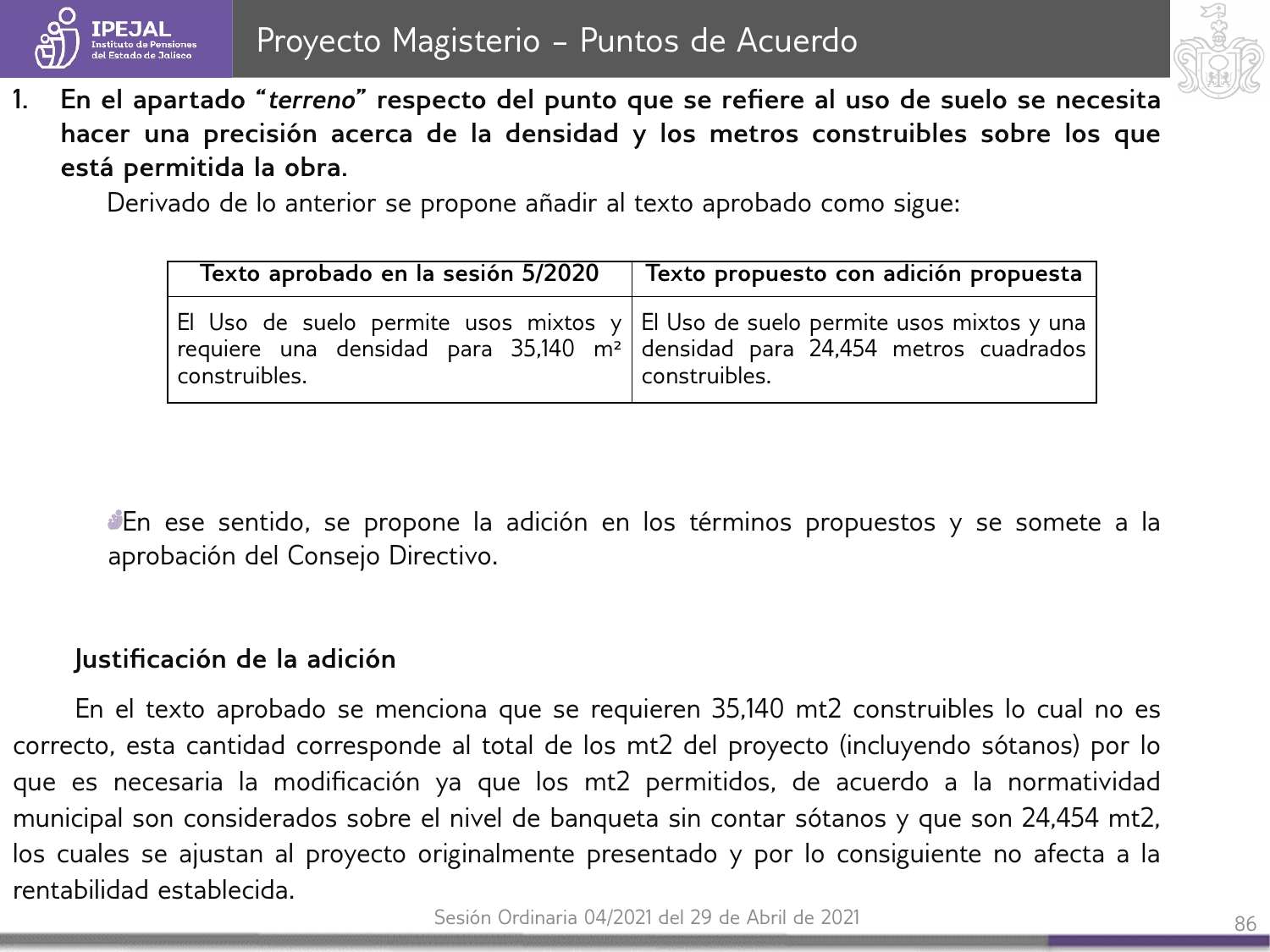

Proyecto Magisterio – Puntos de Acuerdo
En el apartado “terreno” respecto del punto que se refiere al uso de suelo se necesita hacer una precisión acerca de la densidad y los metros construibles sobre los que está permitida la obra.
Derivado de lo anterior se propone añadir al texto aprobado como sigue:

En ese sentido, se propone la adición en los términos propuestos y se somete a la aprobación del Consejo Directivo.

Justificación de la adición
En el texto aprobado se menciona que se requieren 35,140 mt2 construibles lo cual no es correcto, esta cantidad corresponde al total de los mt2 del proyecto (incluyendo sótanos) por lo que es necesaria la modificación ya que los mt2 permitidos, de acuerdo a la normatividad municipal son considerados sobre el nivel de banqueta sin contar sótanos y que son 24,454 mt2, los cuales se ajustan al proyecto originalmente presentado y por lo consiguiente no afecta a la rentabilidad establecida.
Proyecto Magisterio – Puntos de Acuerdo
| Texto aprobado en la sesión 5/2020 | Texto propuesto con adición propuesta |
| --- | --- |
| El Uso de suelo permite usos mixtos y requiere una densidad para 35,140 m² construibles. | El Uso de suelo permite usos mixtos y una densidad para 24,454 metros cuadrados construibles. |
Sesión Ordinaria 04/2021 del 29 de Abril de 2021
86